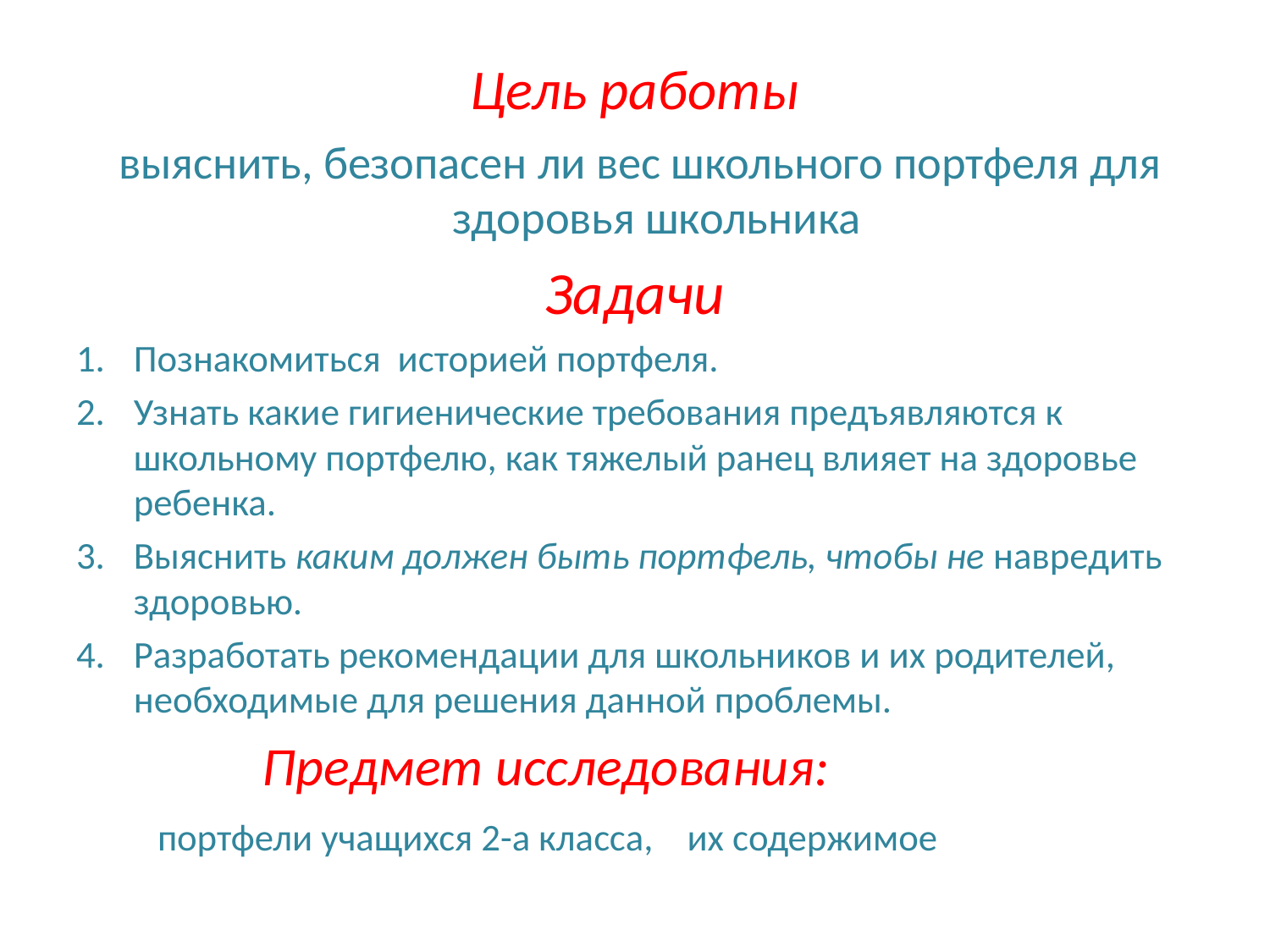

# Цель работы
  выяснить, безопасен ли вес школьного портфеля для  здоровья школьника
Задачи
Познакомиться  историей портфеля.
Узнать какие гигиенические требования предъявляются к школьному портфелю, как тяжелый ранец влияет на здоровье ребенка.
Выяснить каким должен быть портфель, чтобы не навредить здоровью.
Разработать рекомендации для школьников и их родителей, необходимые для решения данной проблемы.
                      Предмет исследования:
        портфели учащихся 2-а класса,    их содержимое